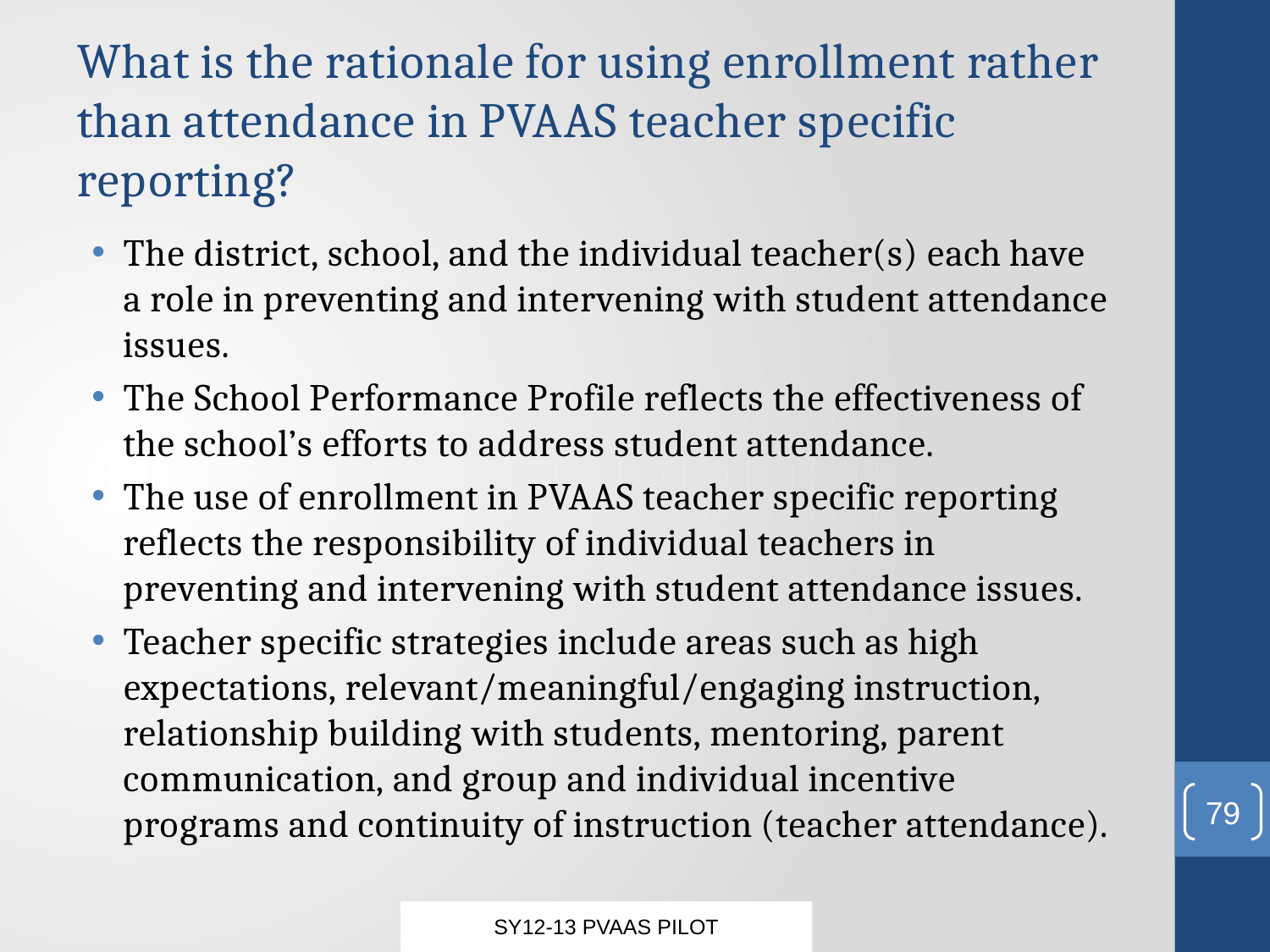

# What is the rationale for using enrollment rather than attendance in PVAAS teacher specific reporting?
The district, school, and the individual teacher(s) each have a role in preventing and intervening with student attendance issues.
The School Performance Profile reflects the effectiveness of the school’s efforts to address student attendance.
The use of enrollment in PVAAS teacher specific reporting reflects the responsibility of individual teachers in preventing and intervening with student attendance issues.
Teacher specific strategies include areas such as high expectations, relevant/meaningful/engaging instruction, relationship building with students, mentoring, parent communication, and group and individual incentive programs and continuity of instruction (teacher attendance).

79
SY12-13 PVAAS PILOT